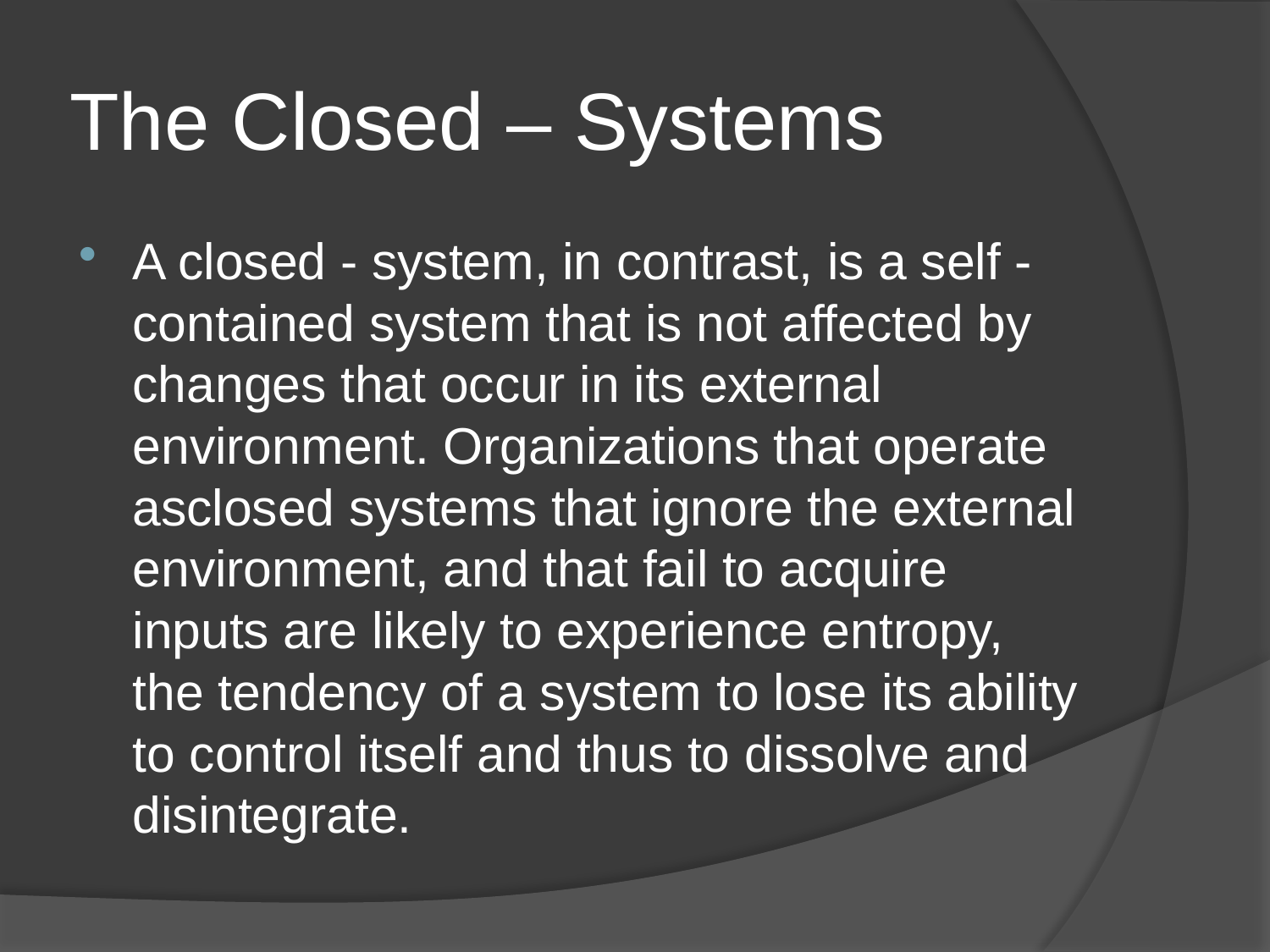

# The Closed – Systems
A closed - system, in contrast, is a self - contained system that is not affected by changes that occur in its external environment. Organizations that operate asclosed systems that ignore the external environment, and that fail to acquire inputs are likely to experience entropy, the tendency of a system to lose its ability to control itself and thus to dissolve and disintegrate.